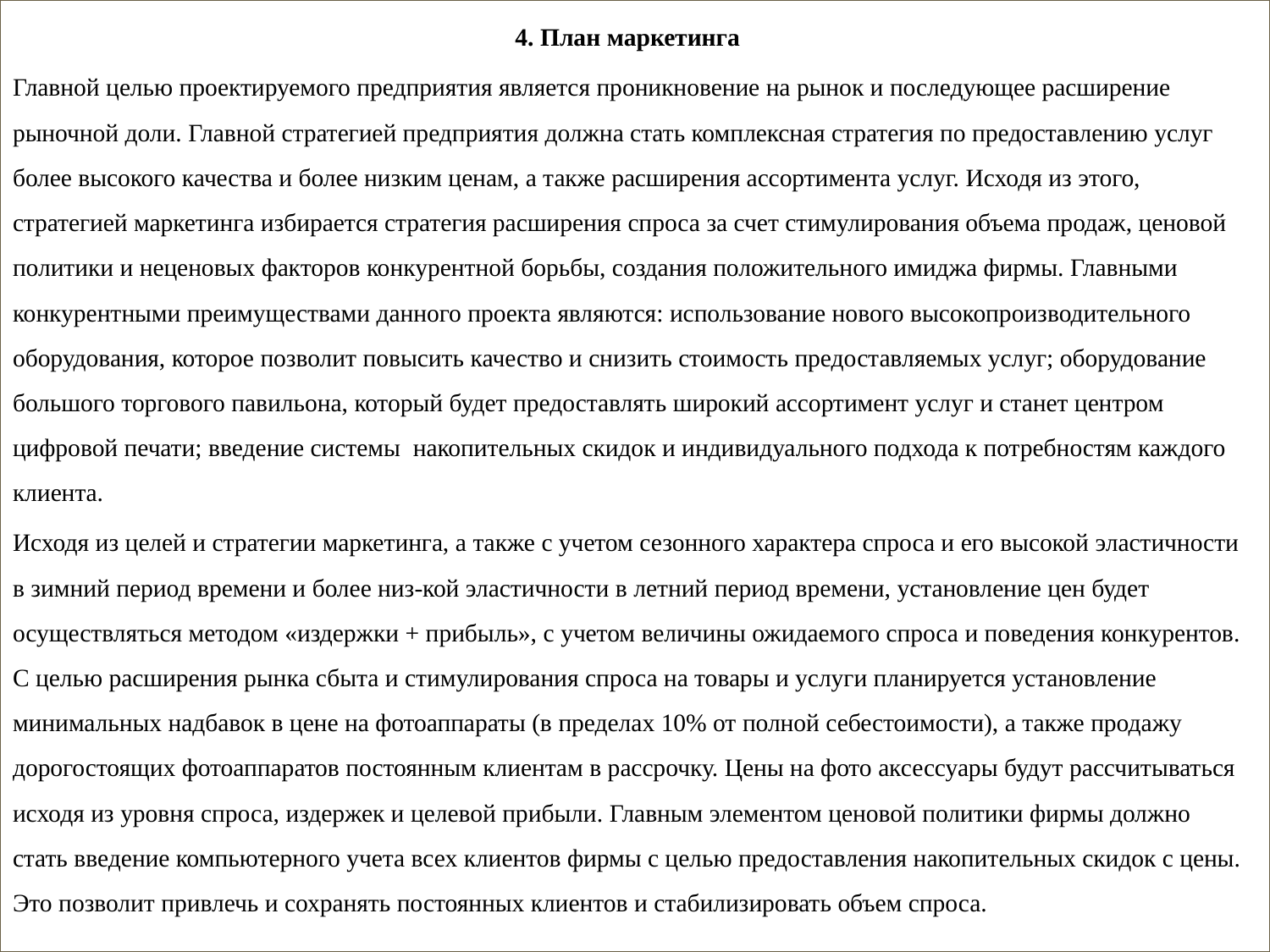

4. План маркетинга
Главной целью проектируемого предприятия является проникновение на рынок и последующее расширение рыночной доли. Главной стратегией предприятия должна стать комплексная стратегия по предоставлению услуг более высокого качества и более низким ценам, а также расширения ассортимента услуг. Исходя из этого, стратегией маркетинга избирается стратегия расширения спроса за счет стимулирования объема продаж, ценовой политики и неценовых факторов конкурентной борьбы, создания положительного имиджа фирмы. Главными конкурентными преимуществами данного проекта являются: использование нового высокопроизводительного оборудования, которое позволит повысить качество и снизить стоимость предоставляемых услуг; оборудование большого торгового павильона, который будет предоставлять широкий ассортимент услуг и станет центром цифровой печати; введение системы  накопительных скидок и индивидуального подхода к потребностям каждого клиента.
Исходя из целей и стратегии маркетинга, а также с учетом сезонного характера спроса и его высокой эластичности в зимний период времени и более низ-кой эластичности в летний период времени, установление цен будет осуществляться методом «издержки + прибыль», с учетом величины ожидаемого спроса и поведения конкурентов. С целью расширения рынка сбыта и стимулирования спроса на товары и услуги планируется установление минимальных надбавок в цене на фотоаппараты (в пределах 10% от полной себестоимости), а также продажу дорогостоящих фотоаппаратов постоянным клиентам в рассрочку. Цены на фото аксессуары будут рассчитываться исходя из уровня спроса, издержек и целевой прибыли. Главным элементом ценовой политики фирмы должно стать введение компьютерного учета всех клиентов фирмы с целью предоставления накопительных скидок с цены. Это позволит привлечь и сохранять постоянных клиентов и стабилизировать объем спроса.